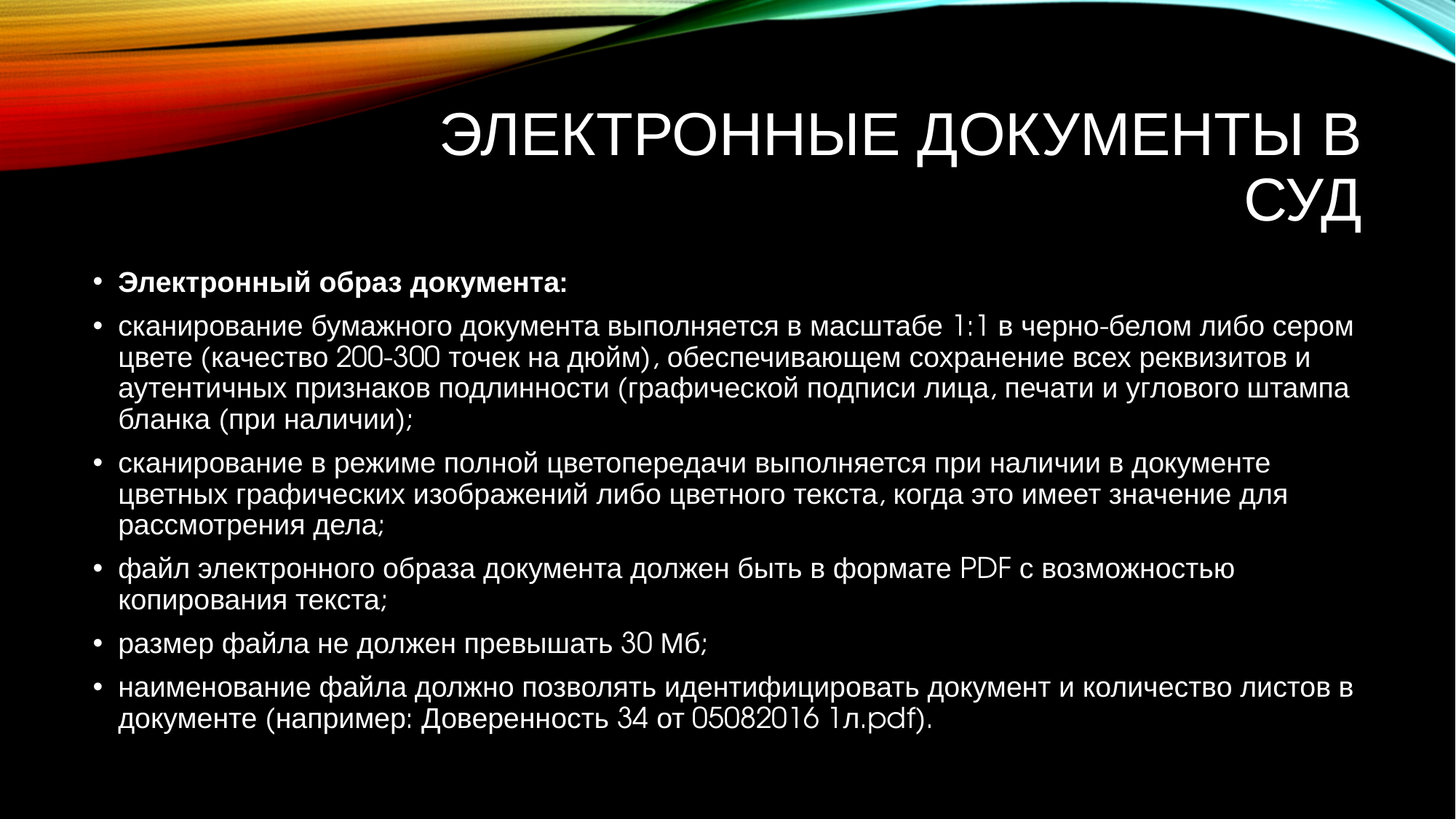

# Электронные документы в суд
Электронный образ документа:
сканирование бумажного документа выполняется в масштабе 1:1 в черно-белом либо сером цвете (качество 200-300 точек на дюйм), обеспечивающем сохранение всех реквизитов и аутентичных признаков подлинности (графической подписи лица, печати и углового штампа бланка (при наличии);
сканирование в режиме полной цветопередачи выполняется при наличии в документе цветных графических изображений либо цветного текста, когда это имеет значение для рассмотрения дела;
файл электронного образа документа должен быть в формате PDF с возможностью копирования текста;
размер файла не должен превышать 30 Мб;
наименование файла должно позволять идентифицировать документ и количество листов в документе (например: Доверенность 34 от 05082016 1л.pdf).